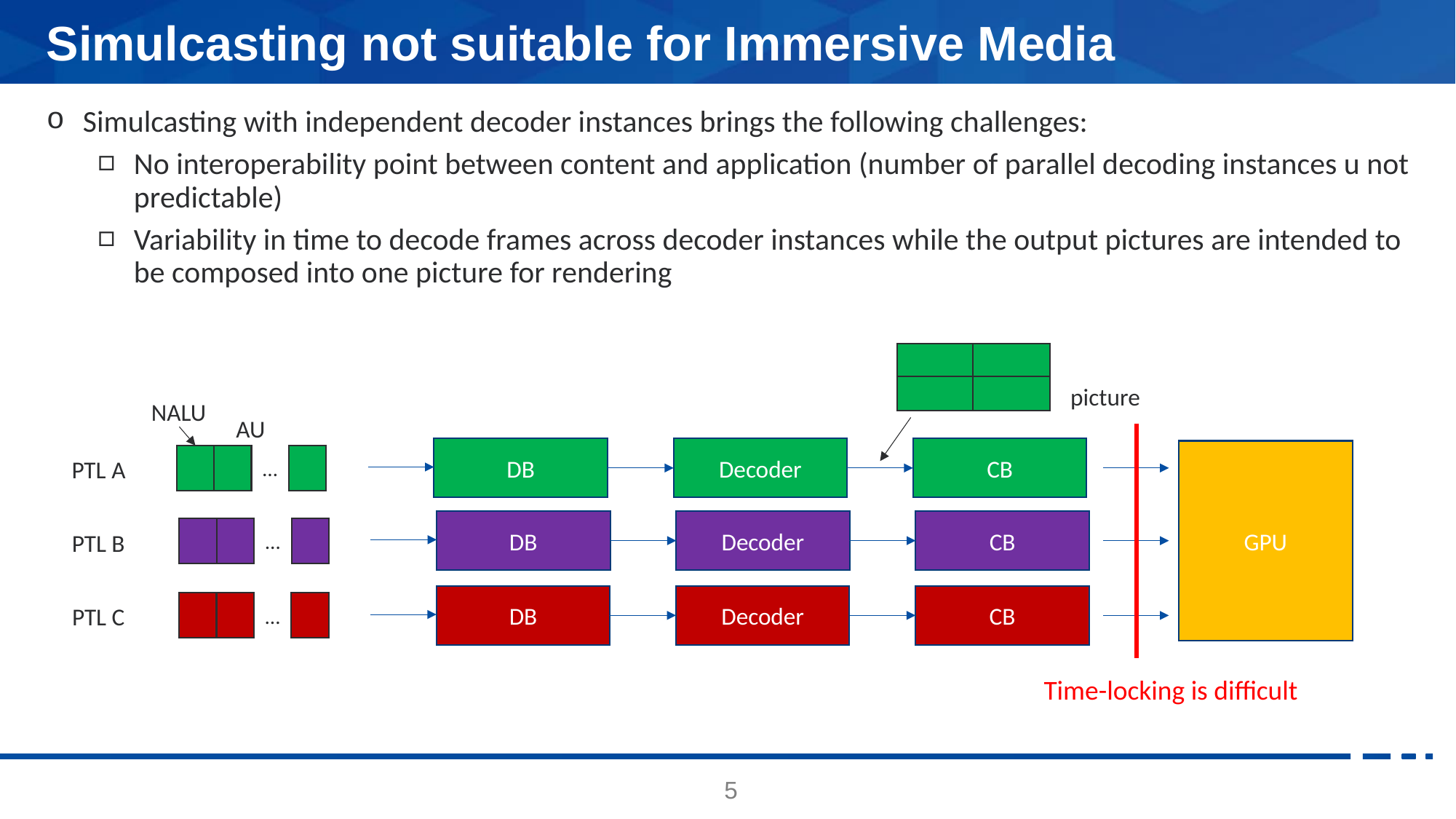

# Simulcasting not suitable for Immersive Media
Simulcasting with independent decoder instances brings the following challenges:
No interoperability point between content and application (number of parallel decoding instances u not predictable)
Variability in time to decode frames across decoder instances while the output pictures are intended to be composed into one picture for rendering

picture
NALU
AU
DB
Decoder
CB
GPU

…

PTL A
DB
Decoder
CB

…

PTL B
DB
Decoder
CB

…

PTL C
Time-locking is difficult